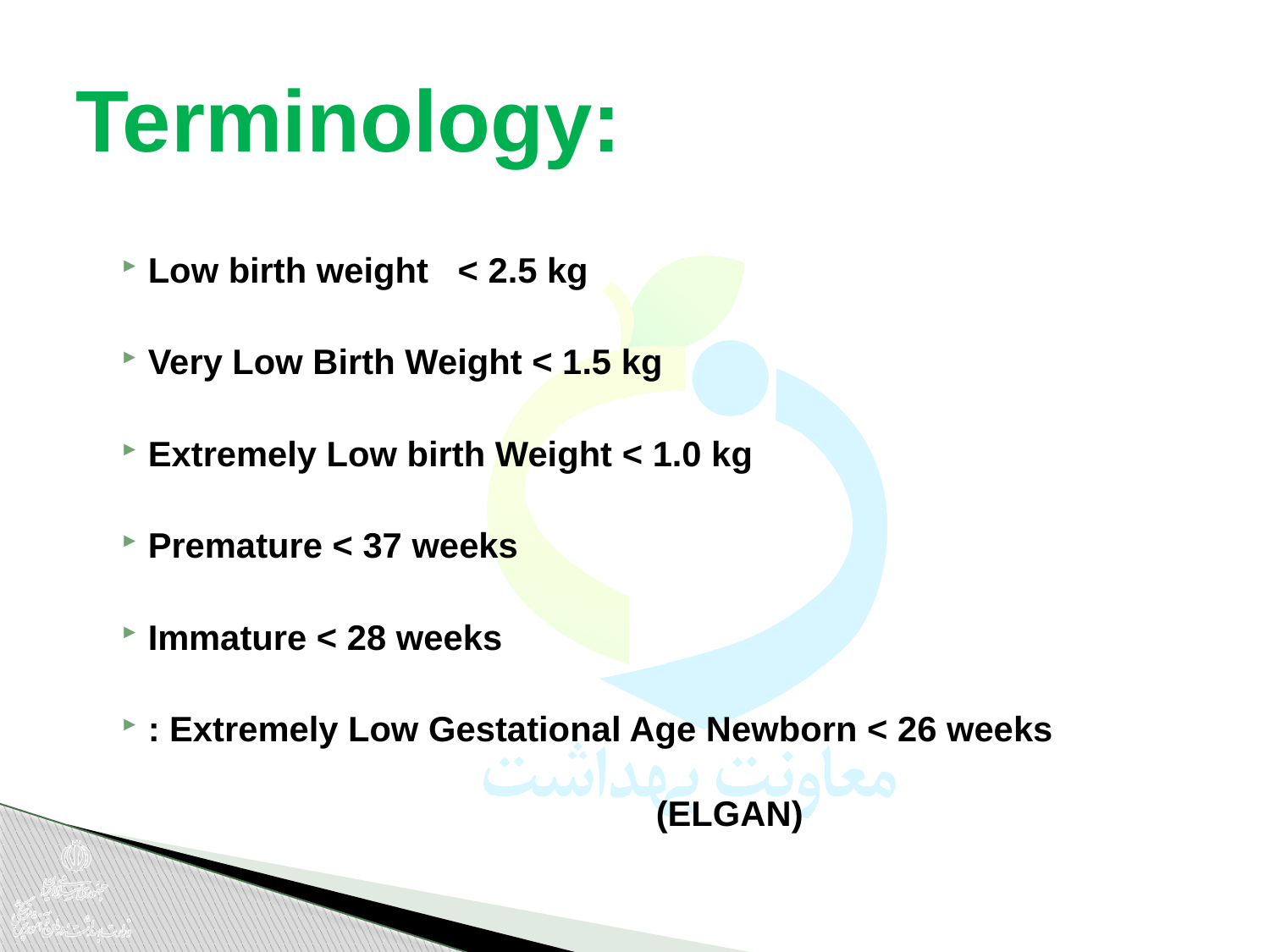

# Terminology:
Low birth weight   < 2.5 kg
Very Low Birth Weight < 1.5 kg
Extremely Low birth Weight < 1.0 kg
Premature < 37 weeks
Immature < 28 weeks
: Extremely Low Gestational Age Newborn < 26 weeks 					(ELGAN)